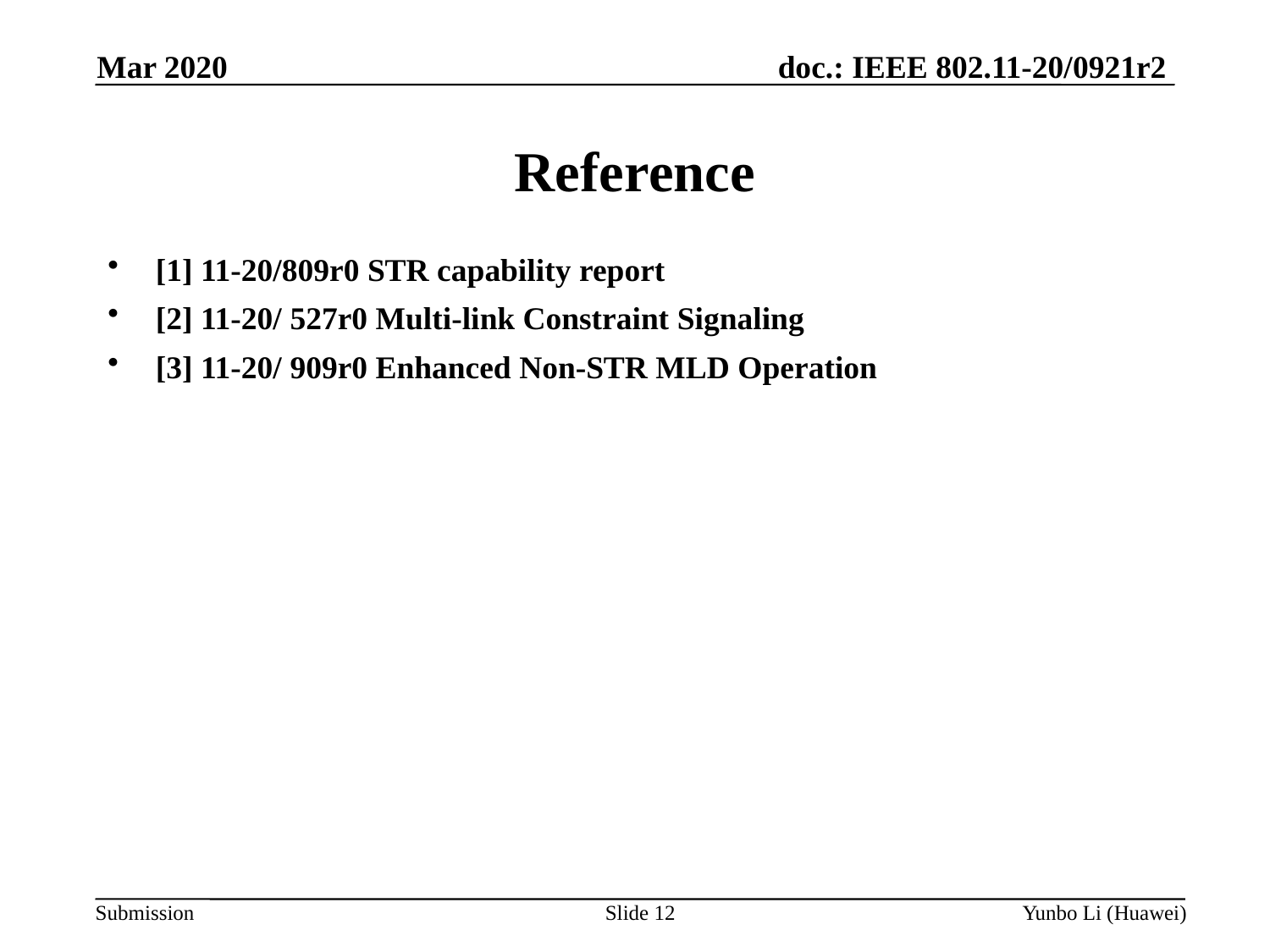

Mar 2020
Reference
[1] 11-20/809r0 STR capability report
[2] 11-20/ 527r0 Multi-link Constraint Signaling
[3] 11-20/ 909r0 Enhanced Non-STR MLD Operation

Slide 12
Yunbo Li (Huawei)